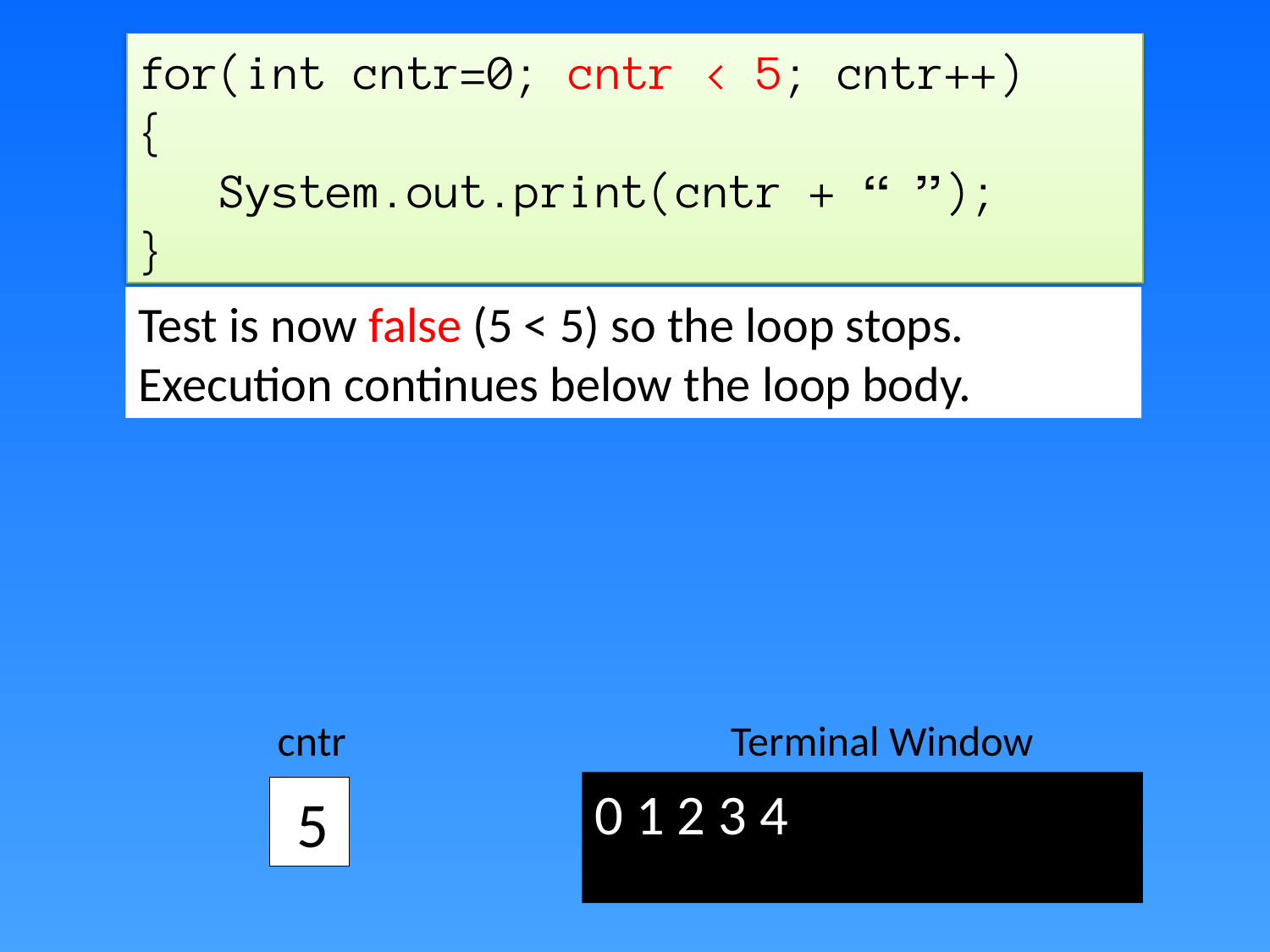

for(int cntr=0; cntr < 5; cntr++)
{
   System.out.print(cntr + “ ”);
}
Test is now false (5 < 5) so the loop stops. Execution continues below the loop body.
Terminal Window
cntr
0 1 2 3 4

 5